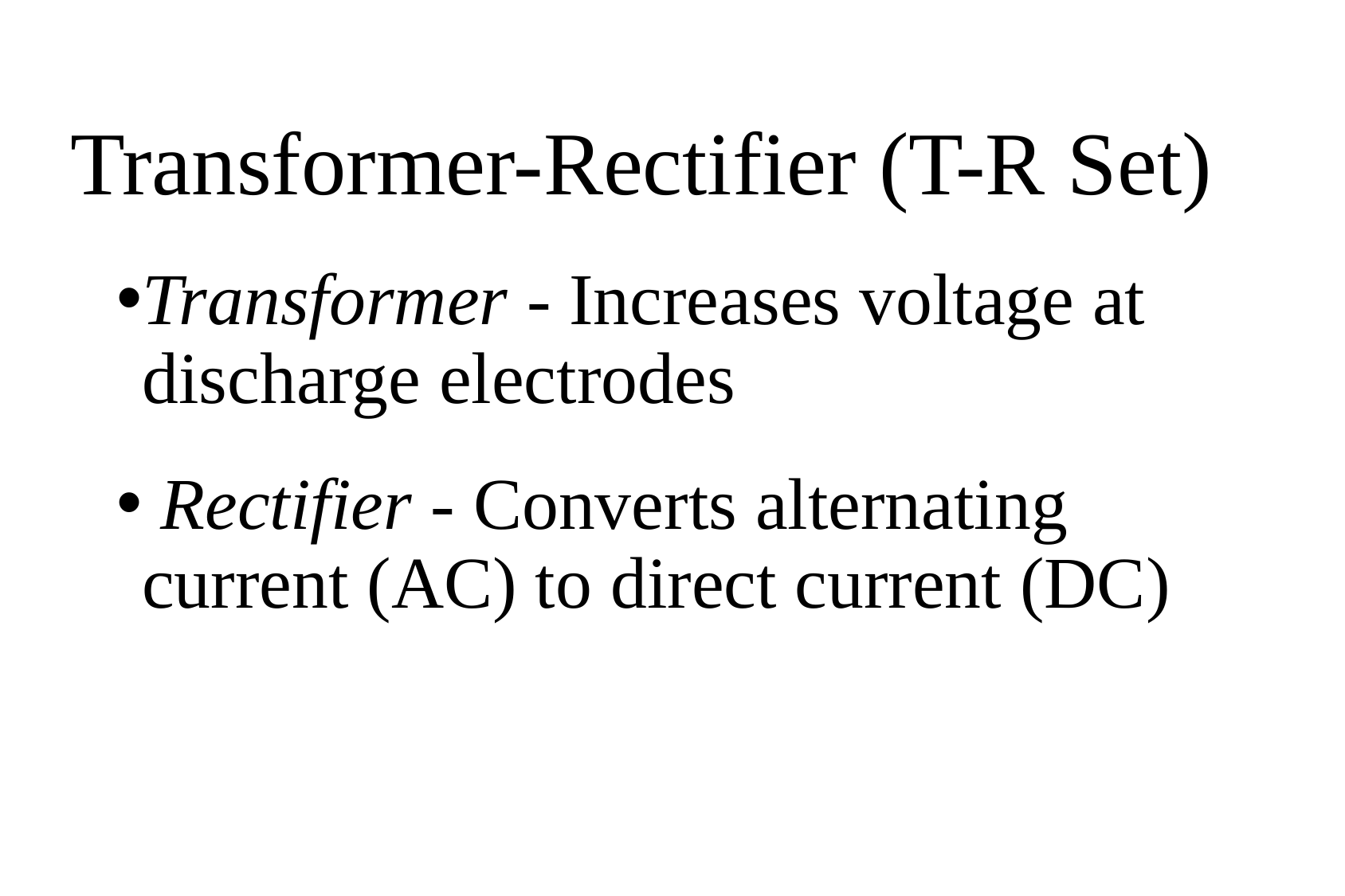

# Transformer-Rectifier (T-R Set)

Transformer - Increases voltage at
discharge electrodes
 Rectifier - Converts alternating current (AC) to direct current (DC)